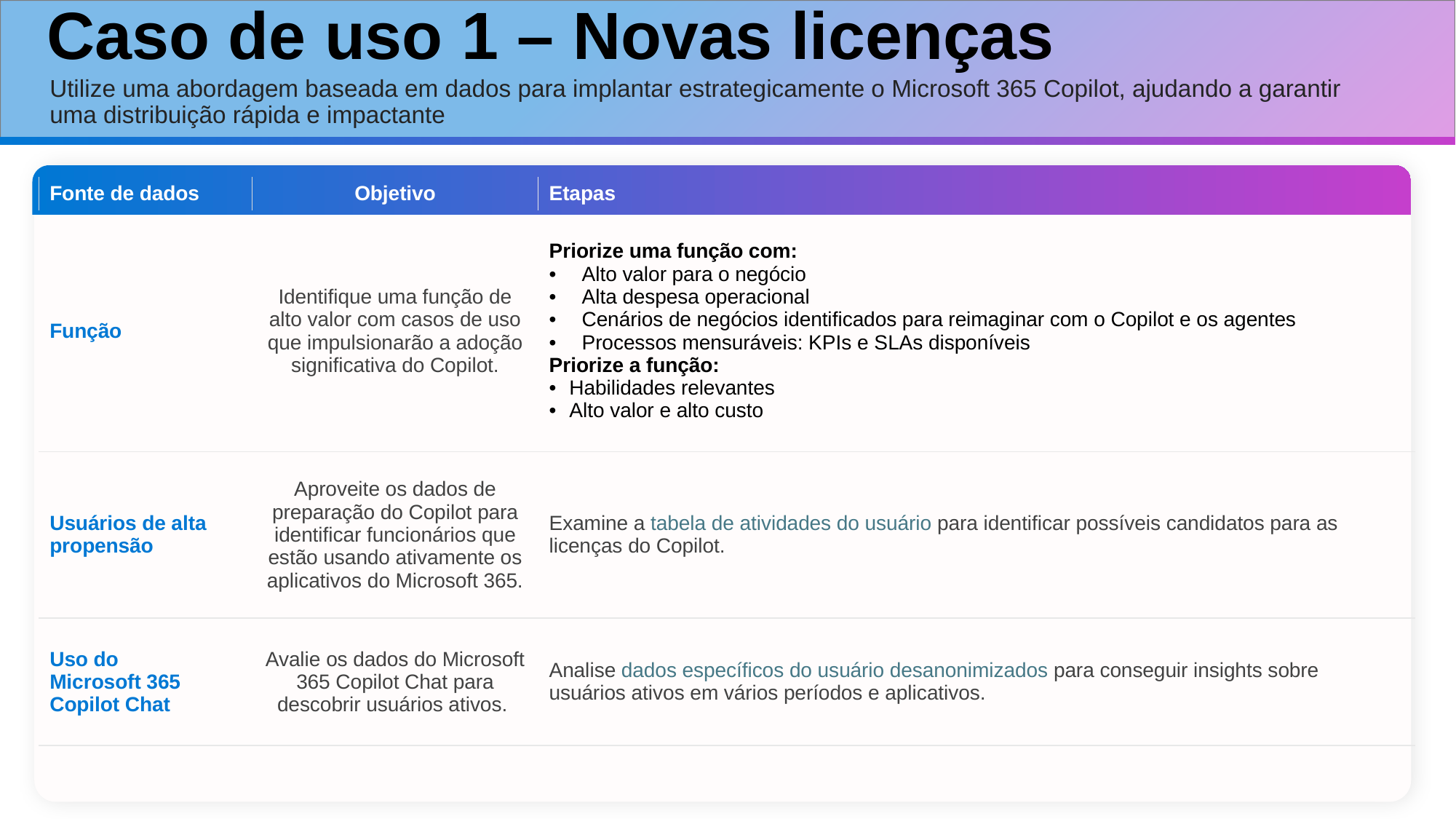

# Caso de uso 1 – Novas licenças

Utilize uma abordagem baseada em dados para implantar estrategicamente o Microsoft 365 Copilot, ajudando a garantir uma distribuição rápida e impactante

| Fonte de dados | Objetivo | Etapas |
| --- | --- | --- |
| Função | Identifique uma função de alto valor com casos de uso que impulsionarão a adoção significativa do Copilot. | Priorize uma função com: Alto valor para o negócio Alta despesa operacional Cenários de negócios identificados para reimaginar com o Copilot e os agentes Processos mensuráveis: KPIs e SLAs disponíveis Priorize a função: Habilidades relevantes Alto valor e alto custo |
| Usuários de alta propensão | Aproveite os dados de preparação do Copilot para identificar funcionários que estão usando ativamente os aplicativos do Microsoft 365. | Examine a tabela de atividades do usuário para identificar possíveis candidatos para as licenças do Copilot. |
| Uso do Microsoft 365 Copilot Chat | Avalie os dados do Microsoft 365 Copilot Chat para descobrir usuários ativos. | Analise dados específicos do usuário desanonimizados para conseguir insights sobre usuários ativos em vários períodos e aplicativos. |